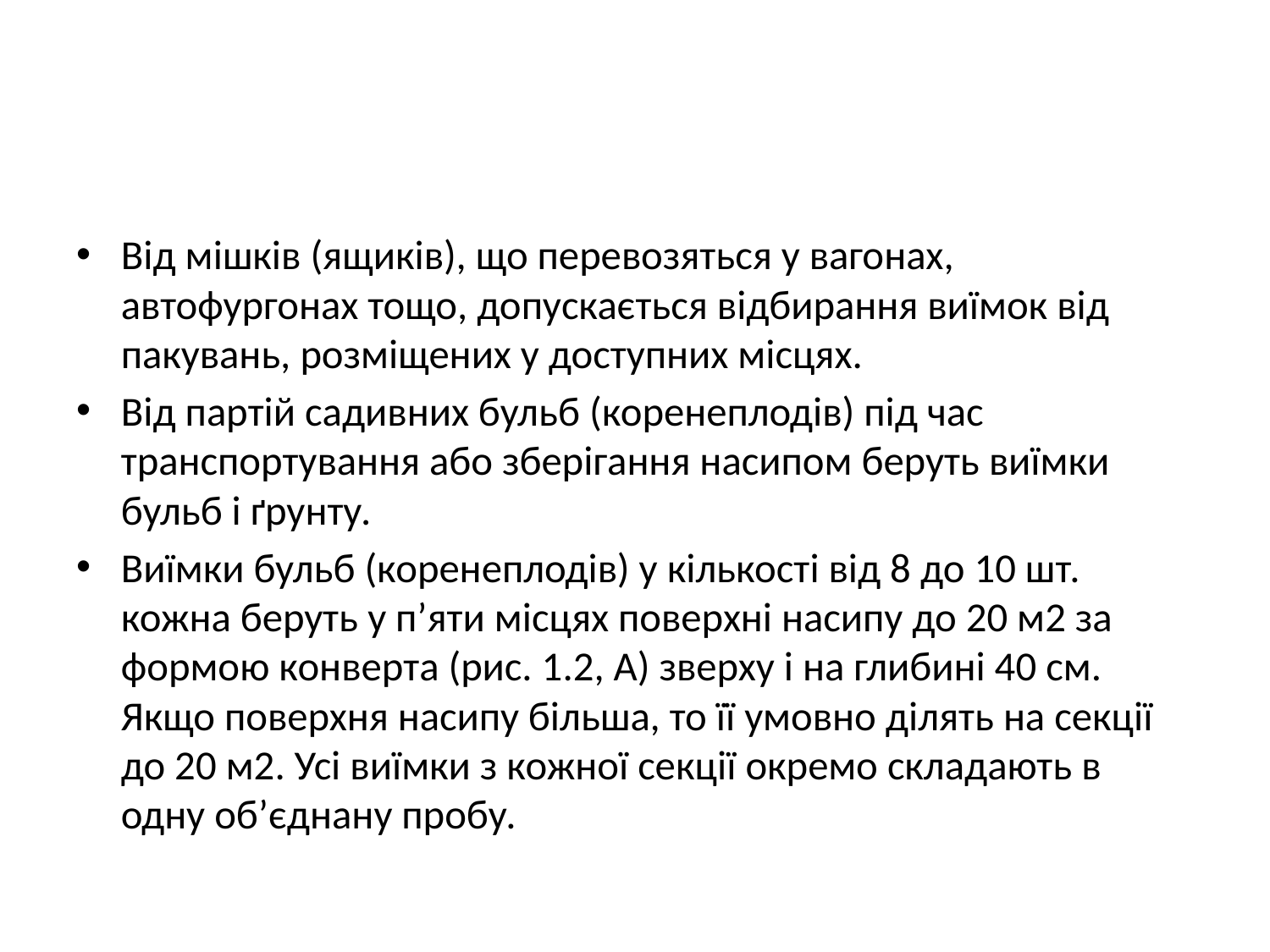

#
Від мішків (ящиків), що перевозяться у вагонах, автофургонах тощо, допускається відбирання виїмок від пакувань, розміщених у доступних місцях.
Від партій садивних бульб (коренеплодів) під час транспортування або зберігання насипом беруть виїмки бульб і ґрунту.
Виїмки бульб (коренеплодів) у кількості від 8 до 10 шт. кожна беруть у п’яти місцях поверхні насипу до 20 м2 за формою конверта (рис. 1.2, А) зверху і на глибині 40 см. Якщо поверхня насипу більша, то її умовно ділять на секції до 20 м2. Усі виїмки з кожної секції окремо складають в одну об’єднану пробу.